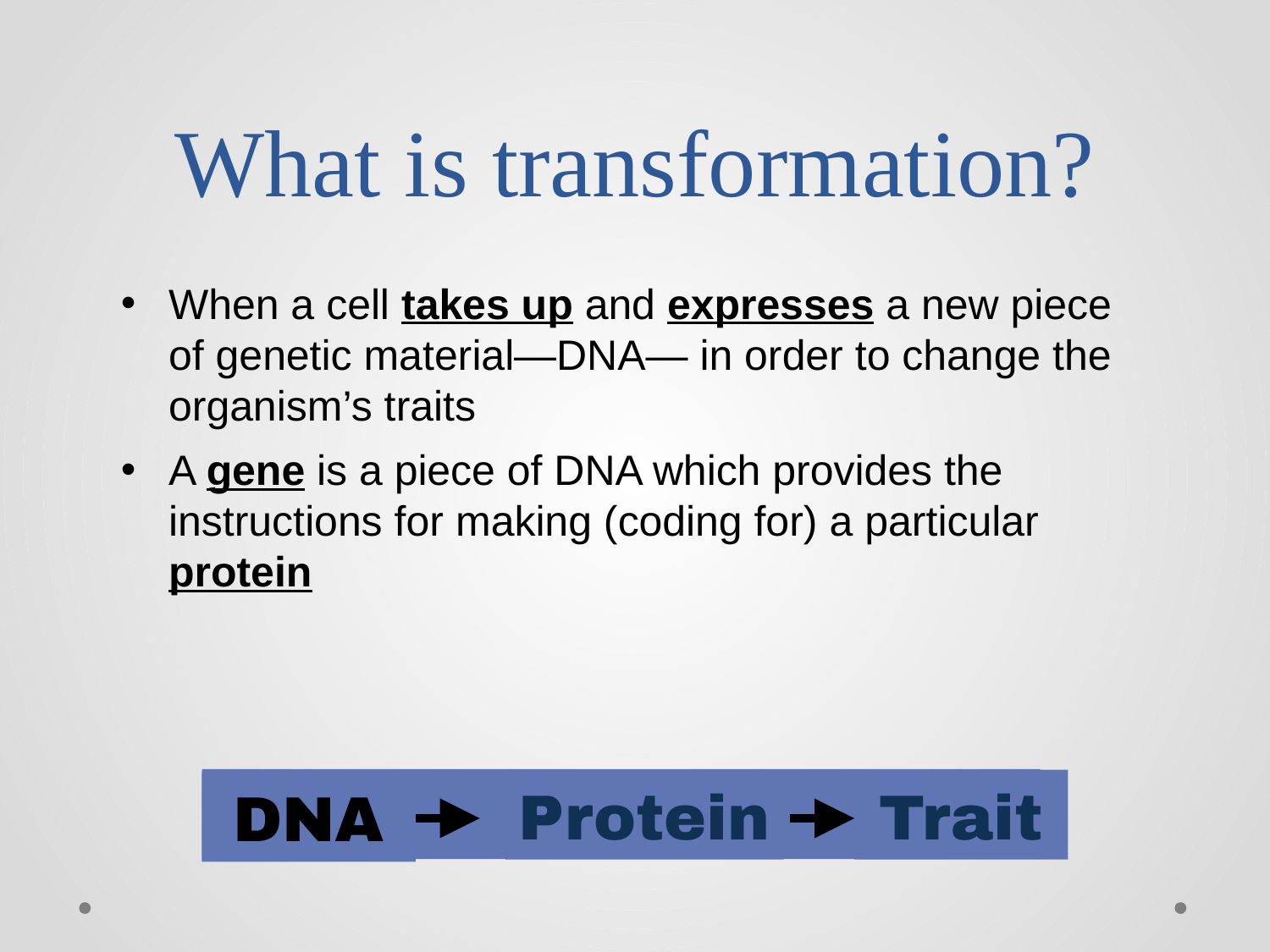

# What is transformation?
When a cell takes up and expresses a new piece of genetic material—DNA— in order to change the organism’s traits
A gene is a piece of DNA which provides the instructions for making (coding for) a particular protein

Protein
Trait
DNA